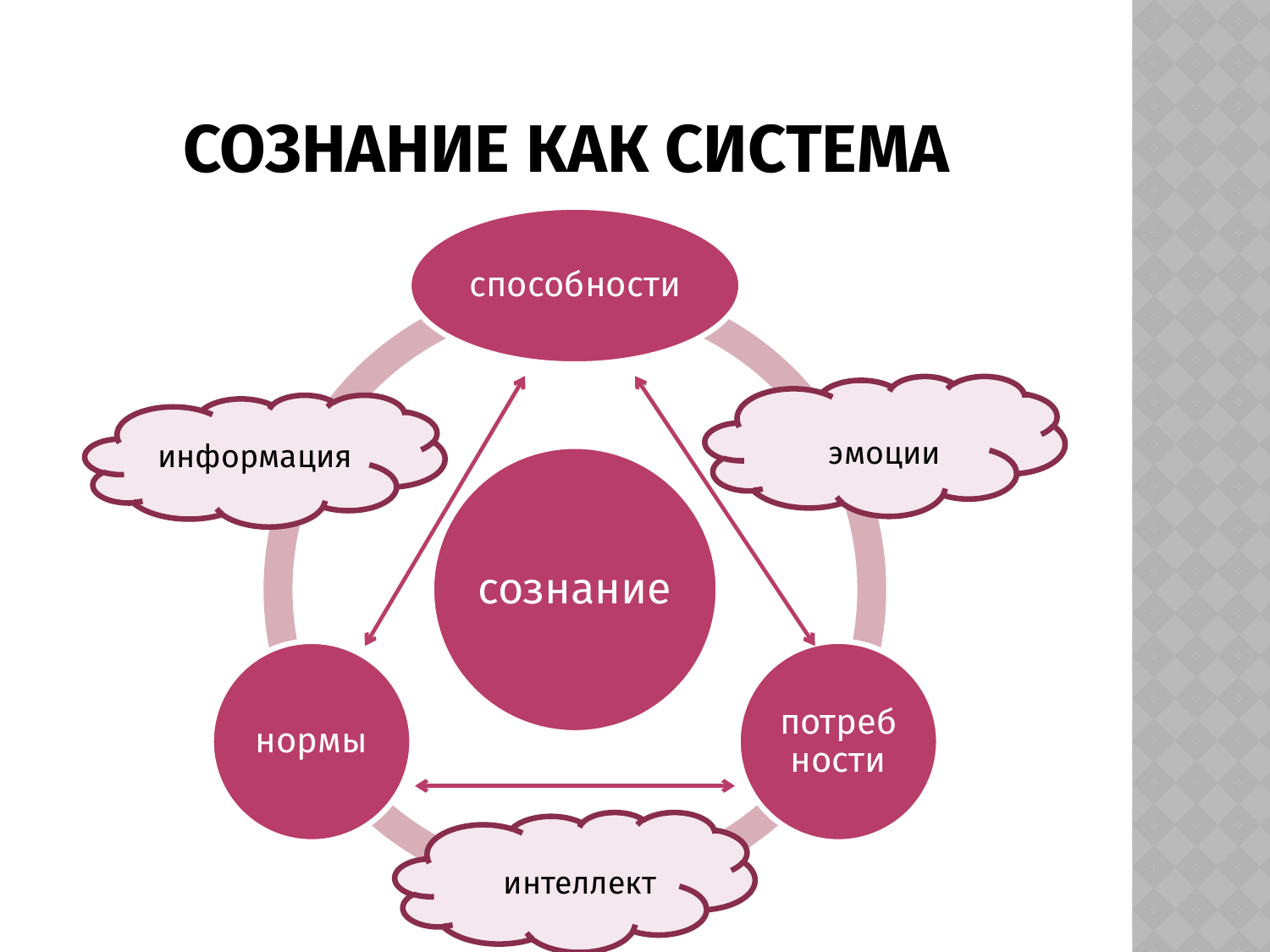

# Сознание как система
сознание
способности
потребности
нормы

эмоции
информация

интеллект